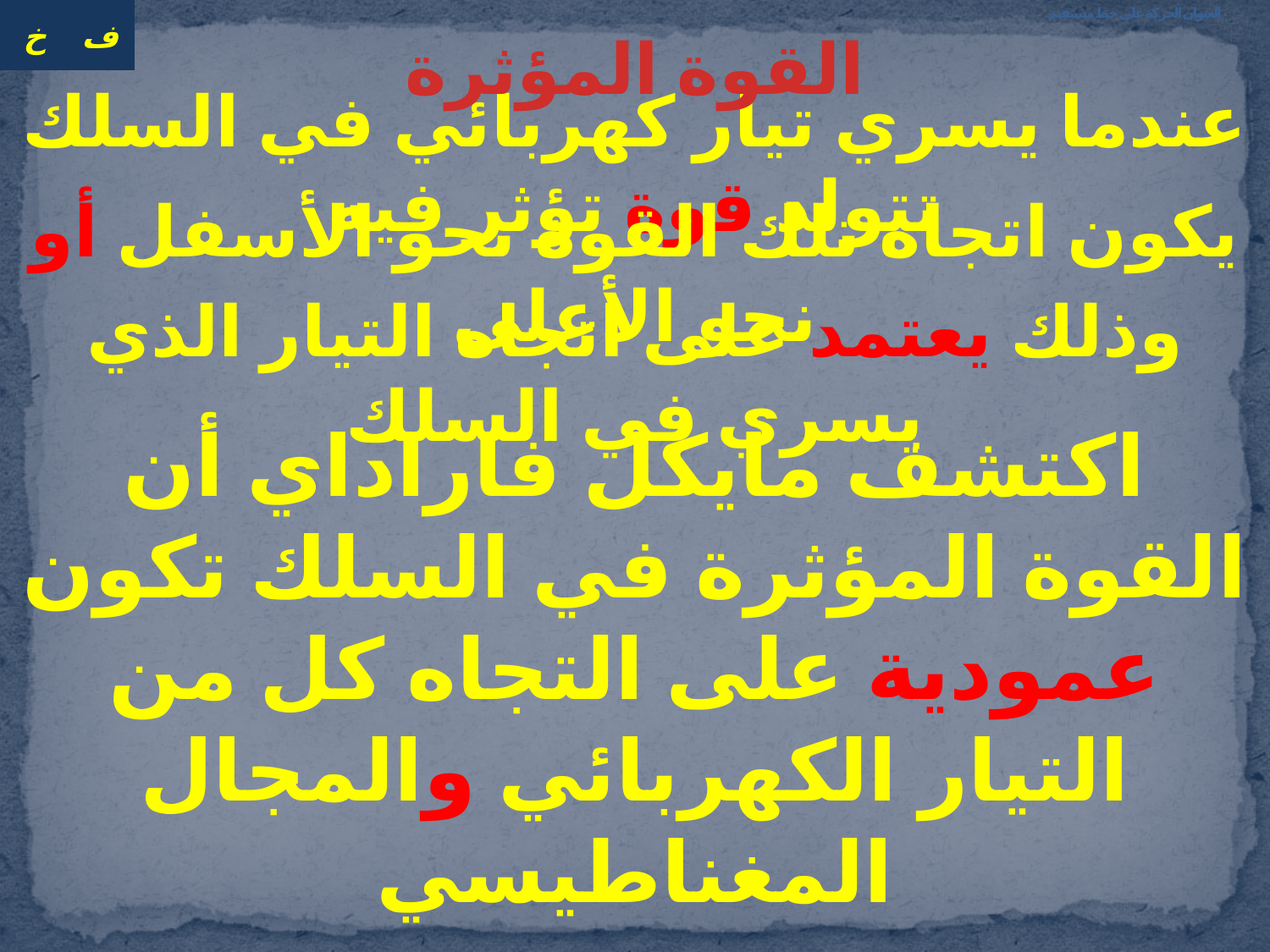

# العنوان الحركة على خط مستقيم
القوة المؤثرة
عندما يسري تيار كهربائي في السلك تتولد قوة تؤثر فيه
يكون اتجاه تلك القوة نحو الأسفل أو نحو الأعلى
وذلك يعتمد على اتجاه التيار الذي يسري في السلك
اكتشف مايكل فاراداي أن القوة المؤثرة في السلك تكون عمودية على التجاه كل من التيار الكهربائي والمجال المغناطيسي